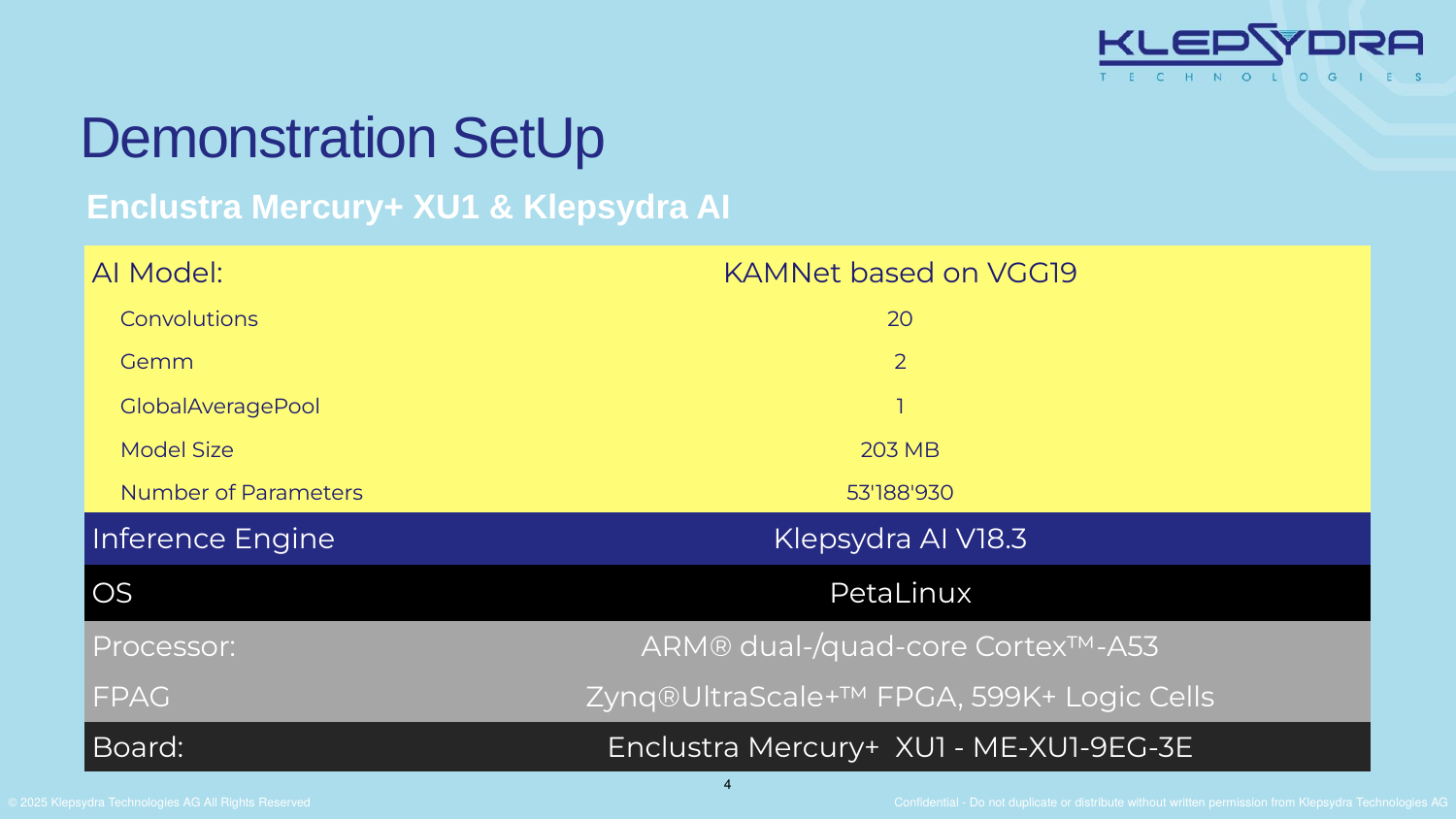

# Demonstration SetUp
Enclustra Mercury+ XU1 & Klepsydra AI
| AI Model: | KAMNet based on VGG19 |
| --- | --- |
| Convolutions | 20 |
| Gemm | 2 |
| GlobalAveragePool | 1 |
| Model Size | 203 MB |
| Number of Parameters | 53'188'930 |
| Inference Engine | Klepsydra AI V18.3 |
| OS | PetaLinux |
| Processor: | ARM® dual-/quad-core Cortex™-A53 |
| FPAG | Zynq®UltraScale+™ FPGA, 599K+ Logic Cells |
| Board: | Enclustra Mercury+  XU1 - ME-XU1-9EG-3E |
4